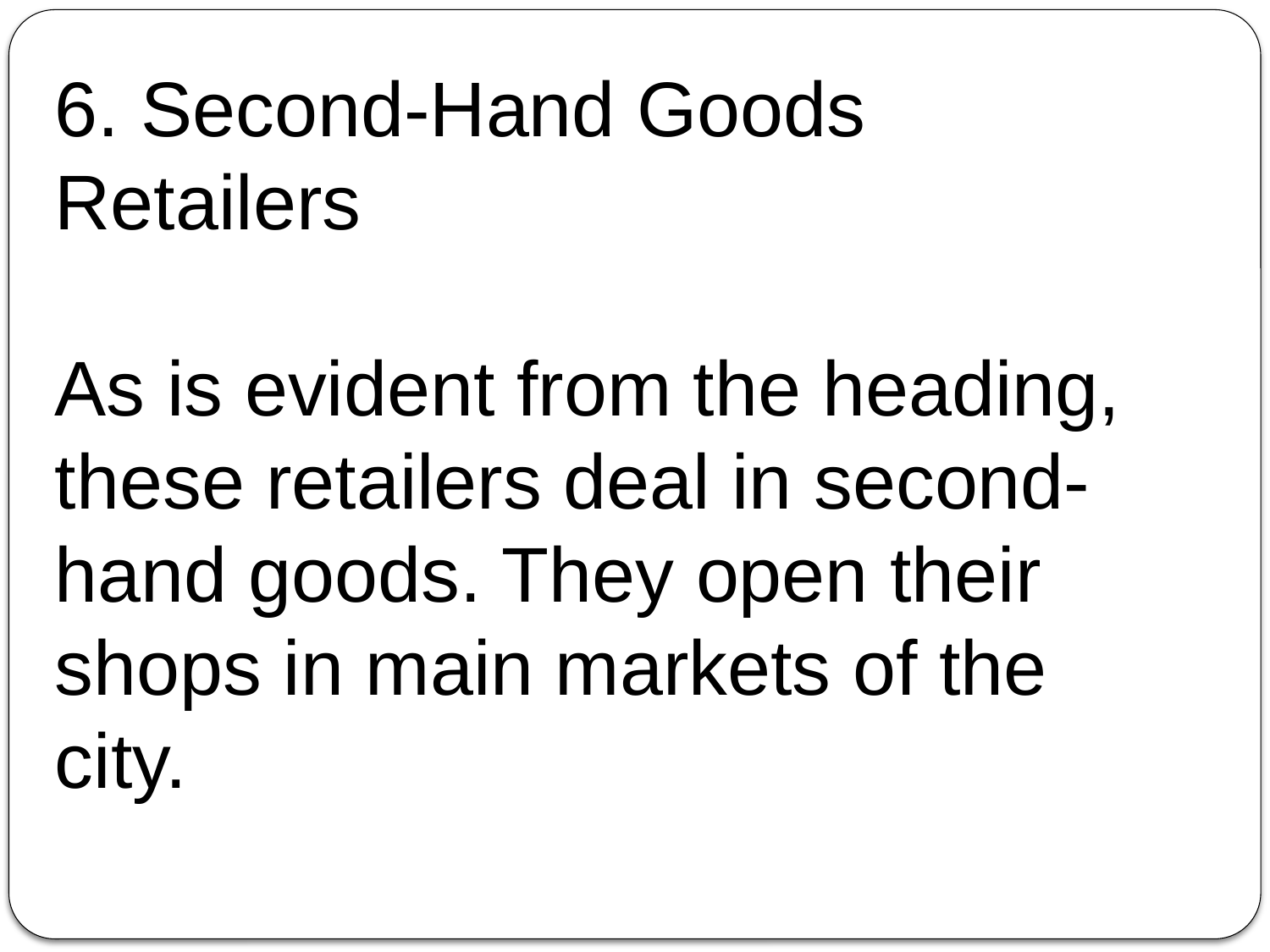

6. Second-Hand Goods Retailers

As is evident from the heading, these retailers deal in second-hand goods. They open their shops in main markets of the city.